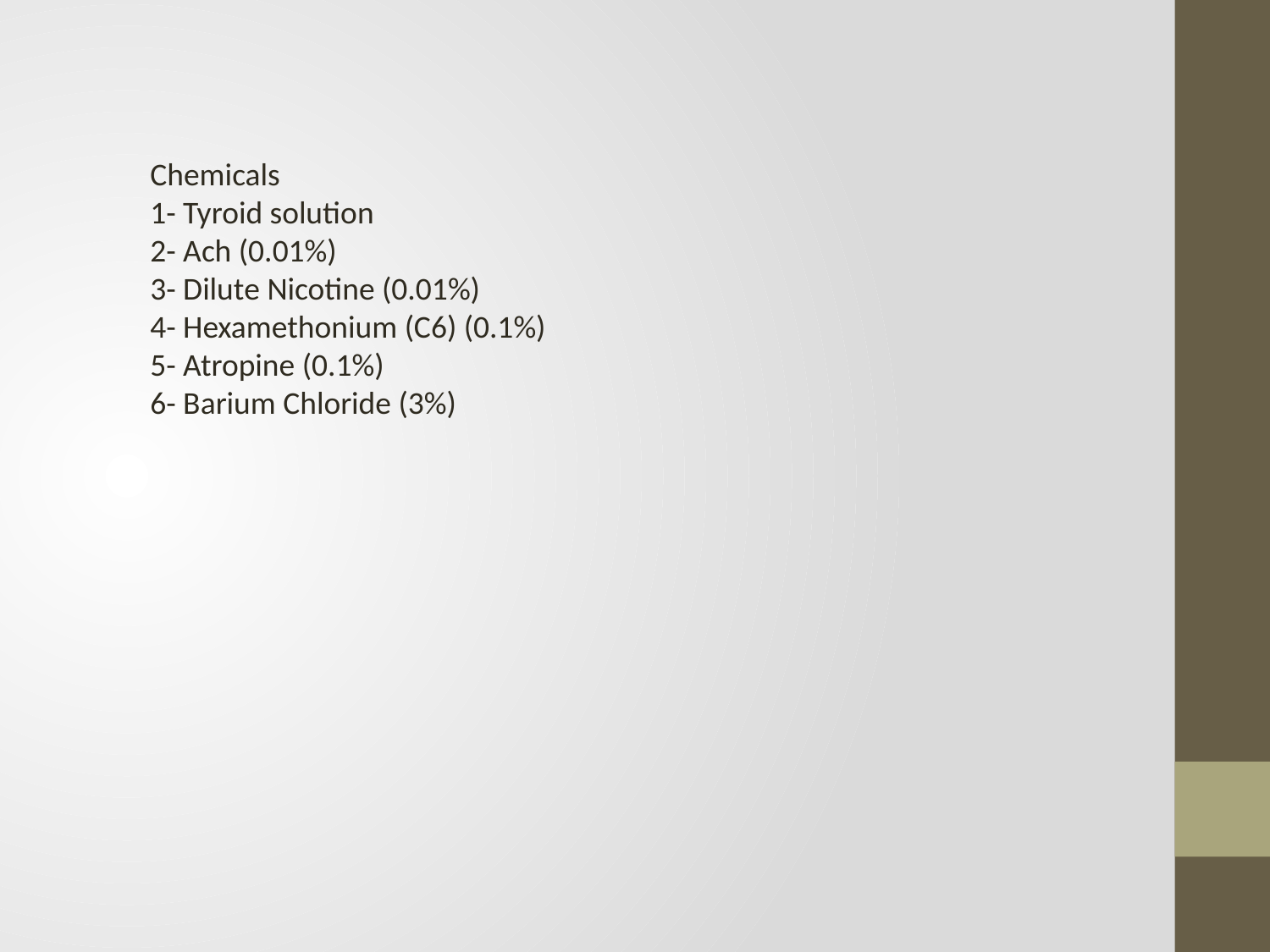

Chemicals
1- Tyroid solution
2- Ach (0.01%)
3- Dilute Nicotine (0.01%)
4- Hexamethonium (C6) (0.1%)
5- Atropine (0.1%)
6- Barium Chloride (3%)